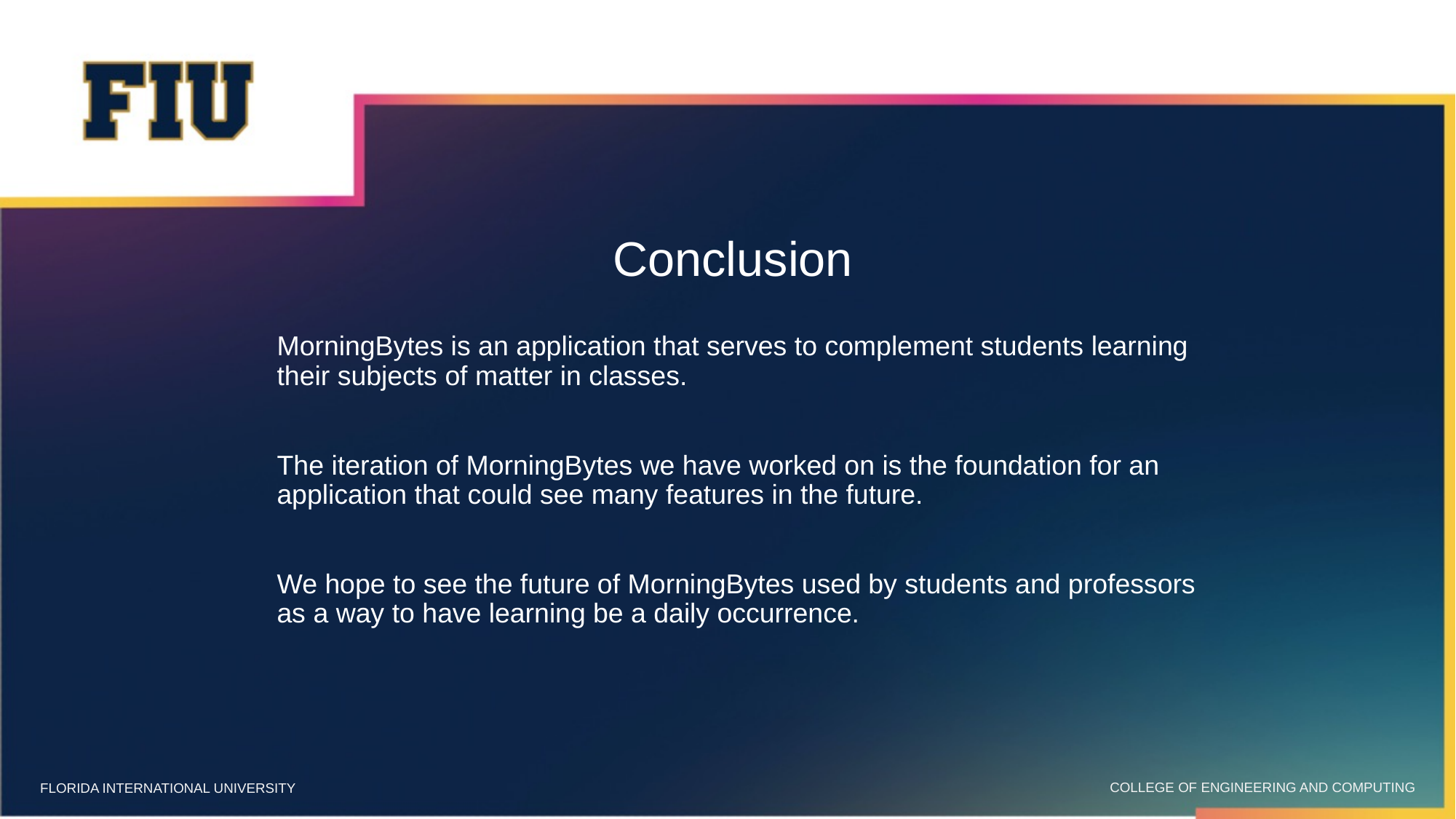

# Conclusion
MorningBytes is an application that serves to complement students learning their subjects of matter in classes.

The iteration of MorningBytes we have worked on is the foundation for an application that could see many features in the future.

We hope to see the future of MorningBytes used by students and professors as a way to have learning be a daily occurrence.